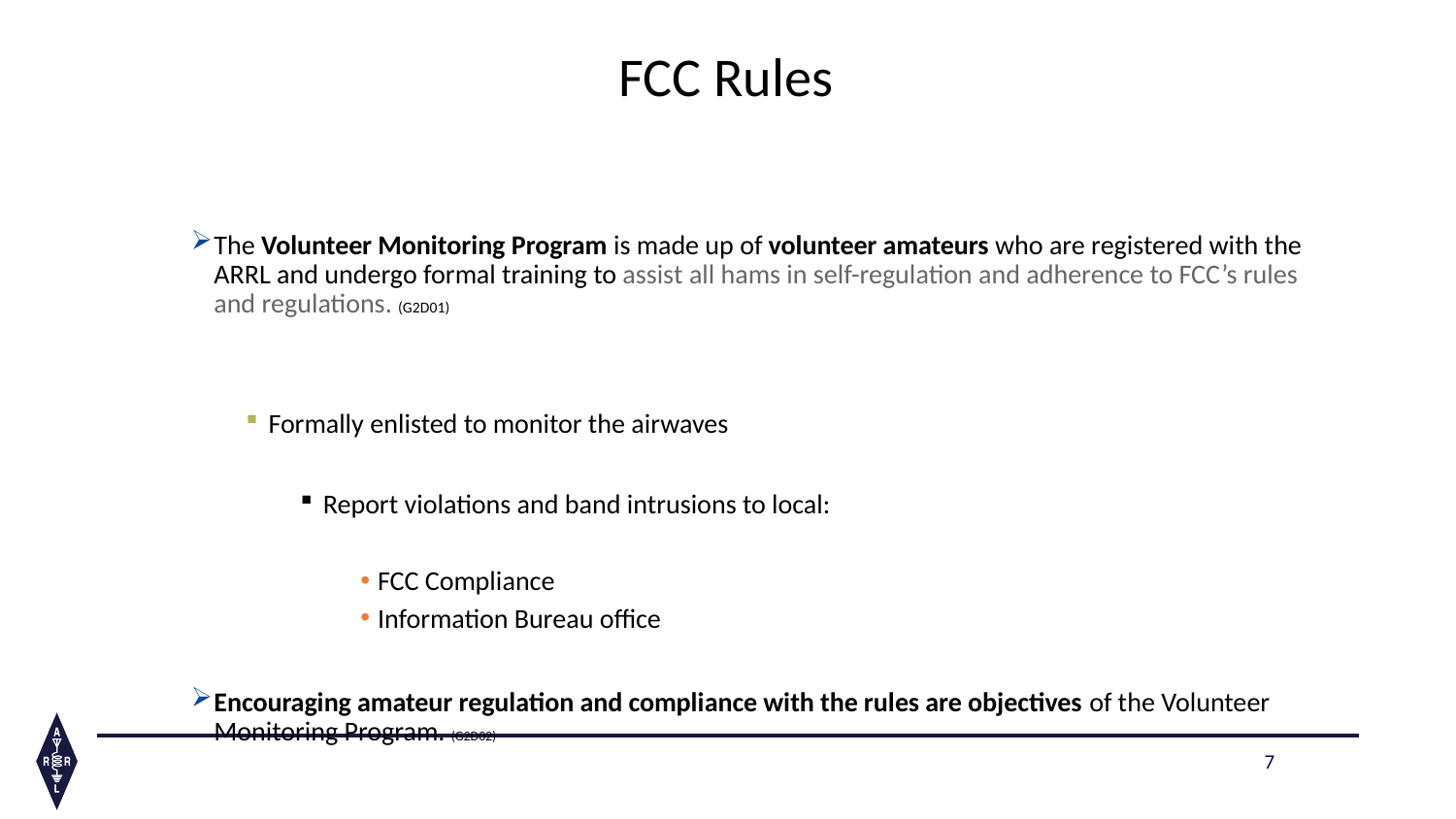

# FCC Rules
The Volunteer Monitoring Program is made up of volunteer amateurs who are registered with the ARRL and undergo formal training to assist all hams in self-regulation and adherence to FCC’s rules and regulations. (G2D01)

Formally enlisted to monitor the airwaves

Report violations and band intrusions to local:

FCC Compliance
Information Bureau office

Encouraging amateur regulation and compliance with the rules are objectives of the Volunteer Monitoring Program. (G2D02)

7